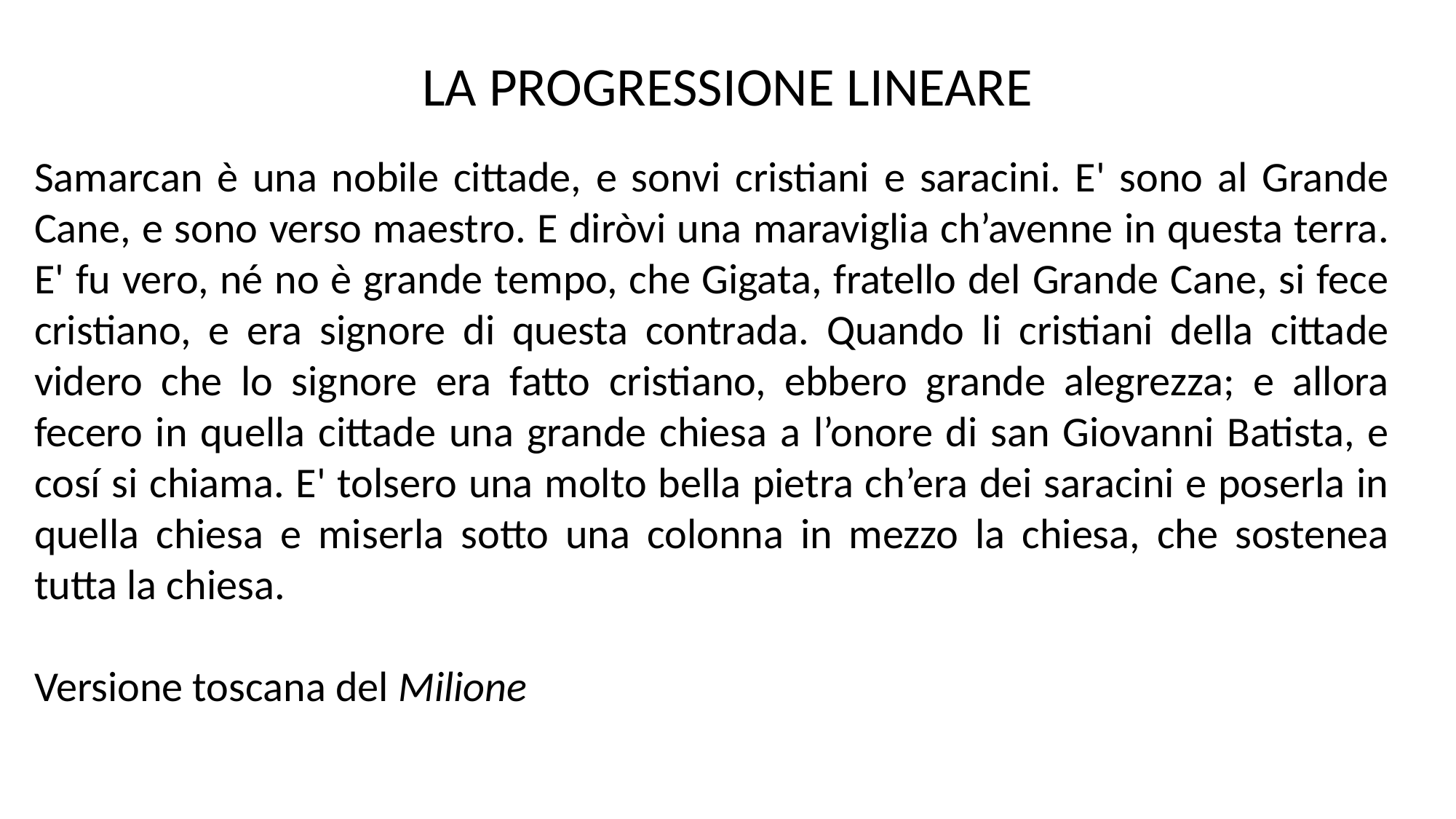

LA PROGRESSIONE LINEARE
Samarcan è una nobile cittade, e sonvi cristiani e saracini. E' sono al Grande Cane, e sono verso maestro. E diròvi una maraviglia ch’avenne in questa terra. E' fu vero, né no è grande tempo, che Gigata, fratello del Grande Cane, si fece cristiano, e era signore di questa contrada. Quando li cristiani della cittade videro che lo signore era fatto cristiano, ebbero grande alegrezza; e allora fecero in quella cittade una grande chiesa a l’onore di san Giovanni Batista, e cosí si chiama. E' tolsero una molto bella pietra ch’era dei saracini e poserla in quella chiesa e miserla sotto una colonna in mezzo la chiesa, che sostenea tutta la chiesa.

Versione toscana del Milione